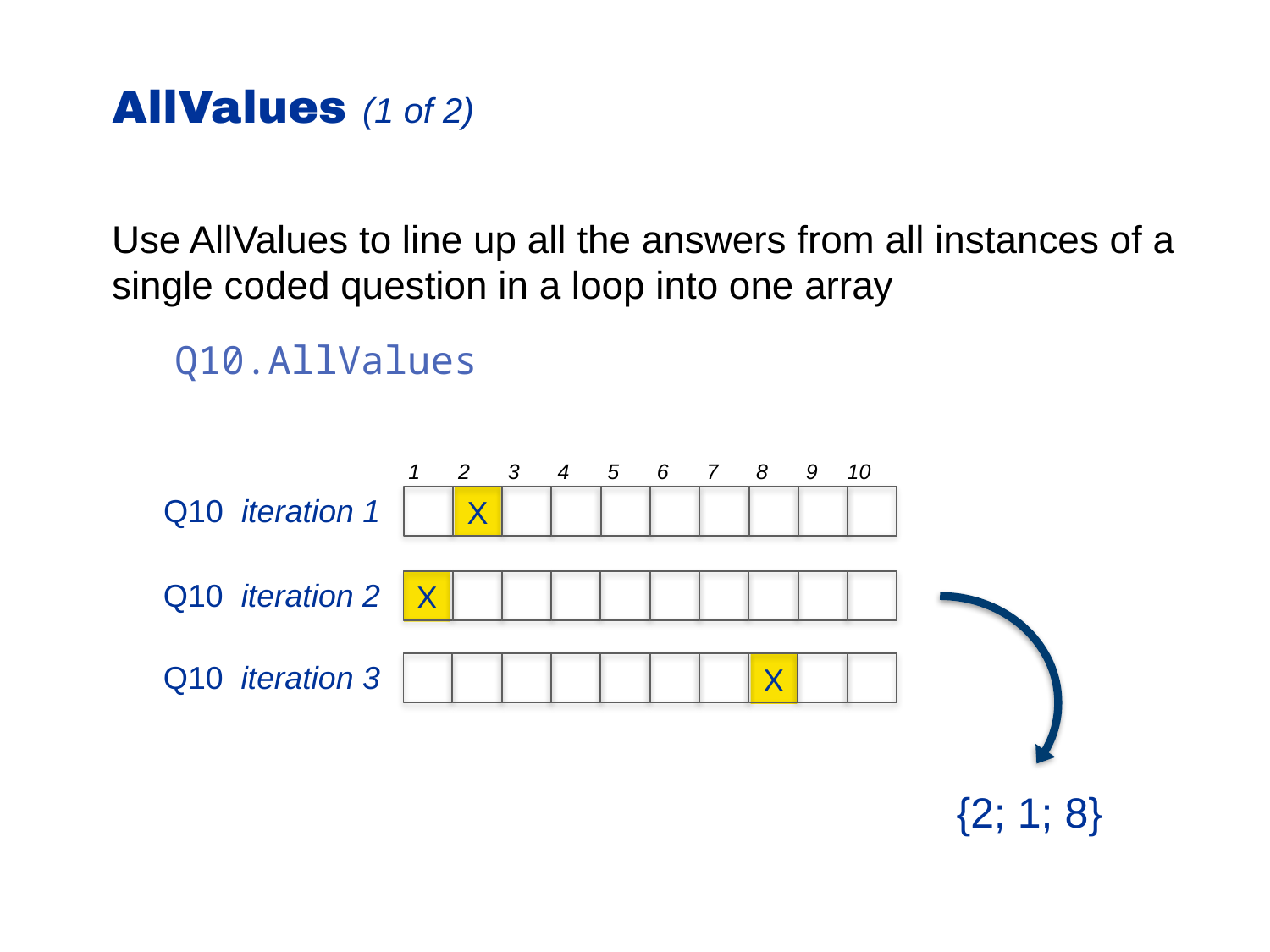

# AllValues (1 of 2)
Use AllValues to line up all the answers from all instances of a single coded question in a loop into one array
Q10.AllValues

10
9
8
7
6
5
4
3
2
1
Q10  iteration 1

X
Q10  iteration 2

X

Q10  iteration 3

X
{2; 1; 8}